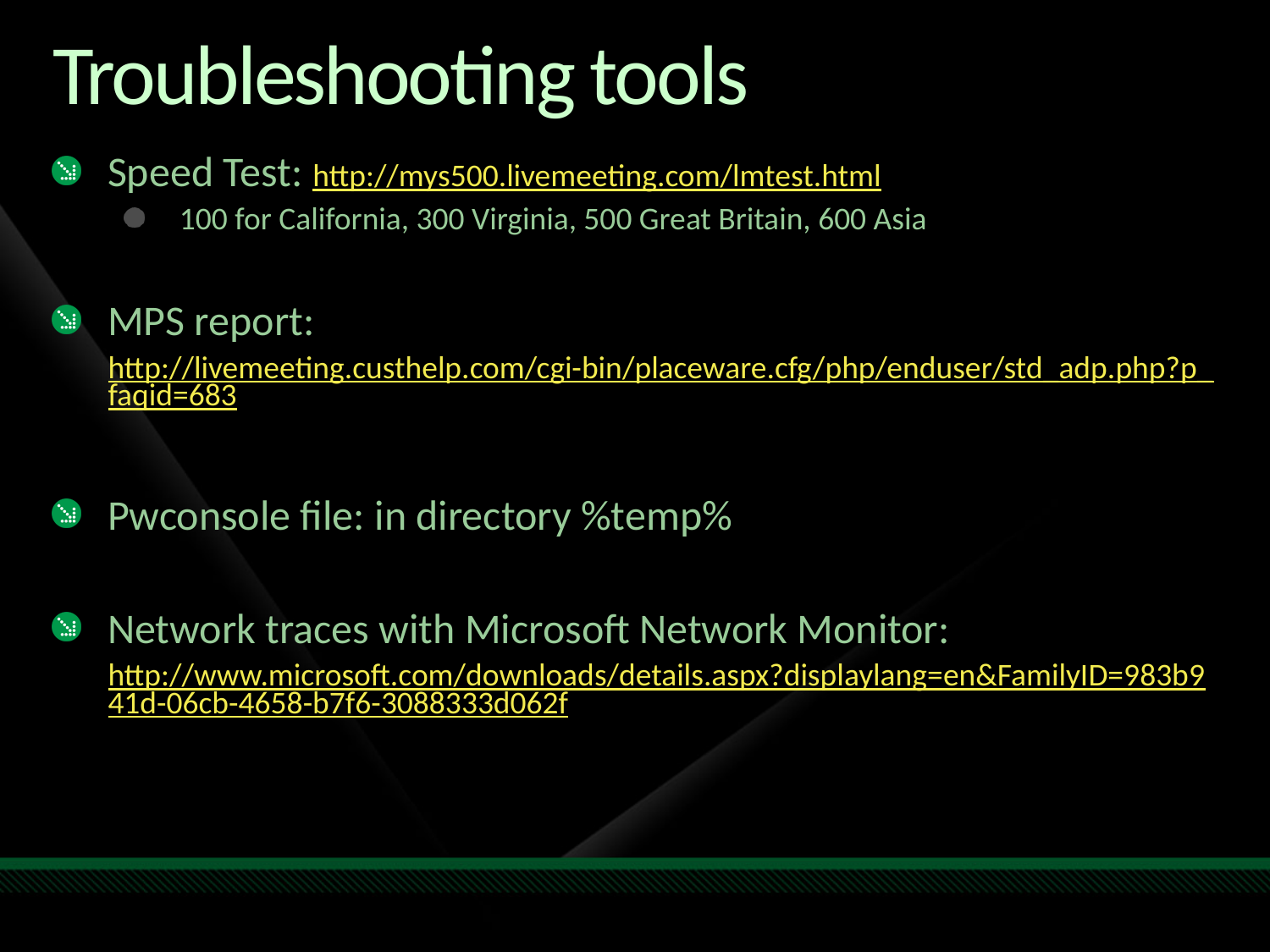

# Troubleshooting tools
Speed Test: http://mys500.livemeeting.com/lmtest.html
100 for California, 300 Virginia, 500 Great Britain, 600 Asia

MPS report:
http://livemeeting.custhelp.com/cgi-bin/placeware.cfg/php/enduser/std_adp.php?p_faqid=683

Pwconsole file: in directory %temp%

Network traces with Microsoft Network Monitor:
http://www.microsoft.com/downloads/details.aspx?displaylang=en&FamilyID=983b941d-06cb-4658-b7f6-3088333d062f